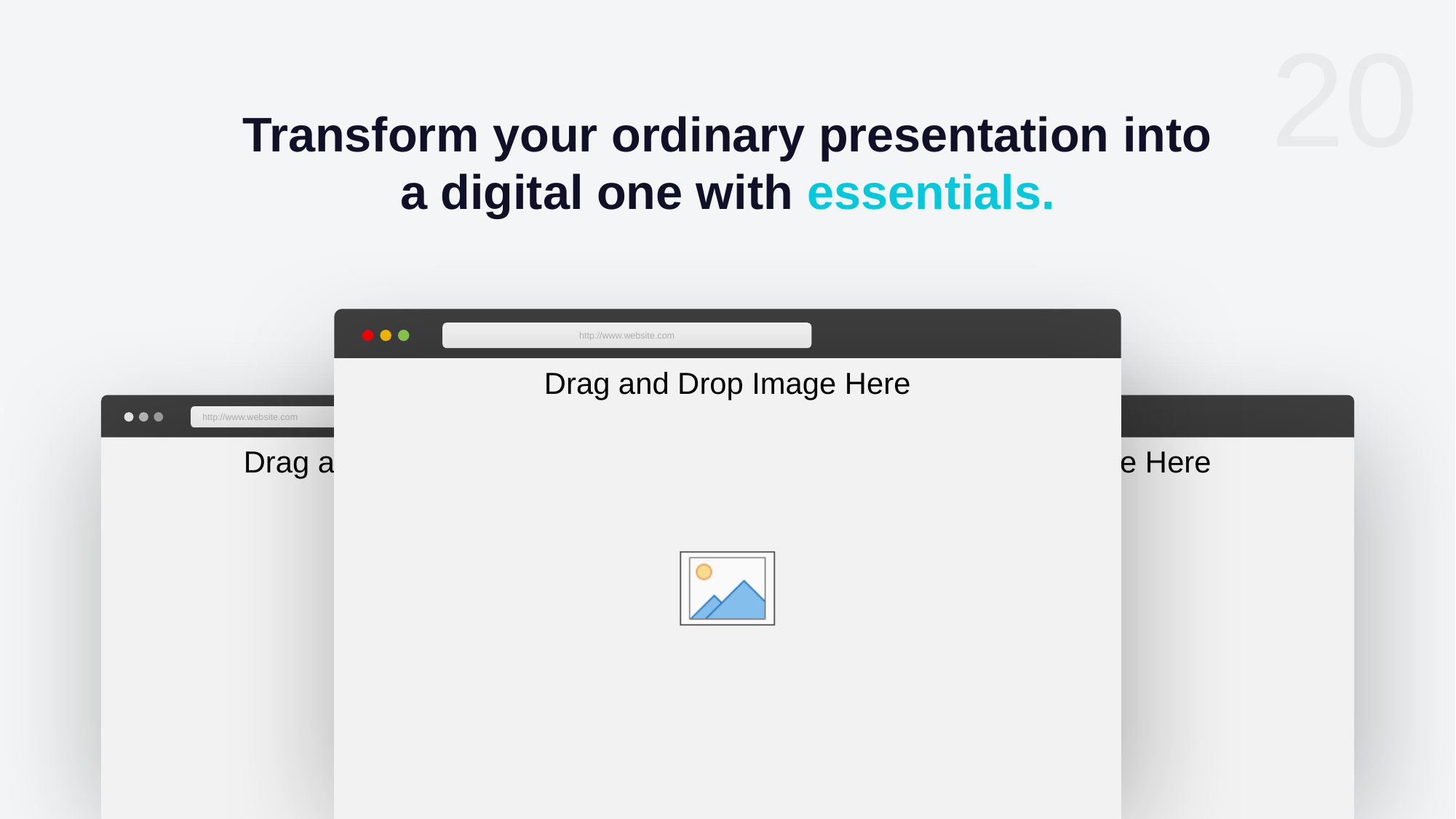

Transform your ordinary presentation into a digital one with essentials.

http://www.website.com

http://www.website.com

http://www.website.com